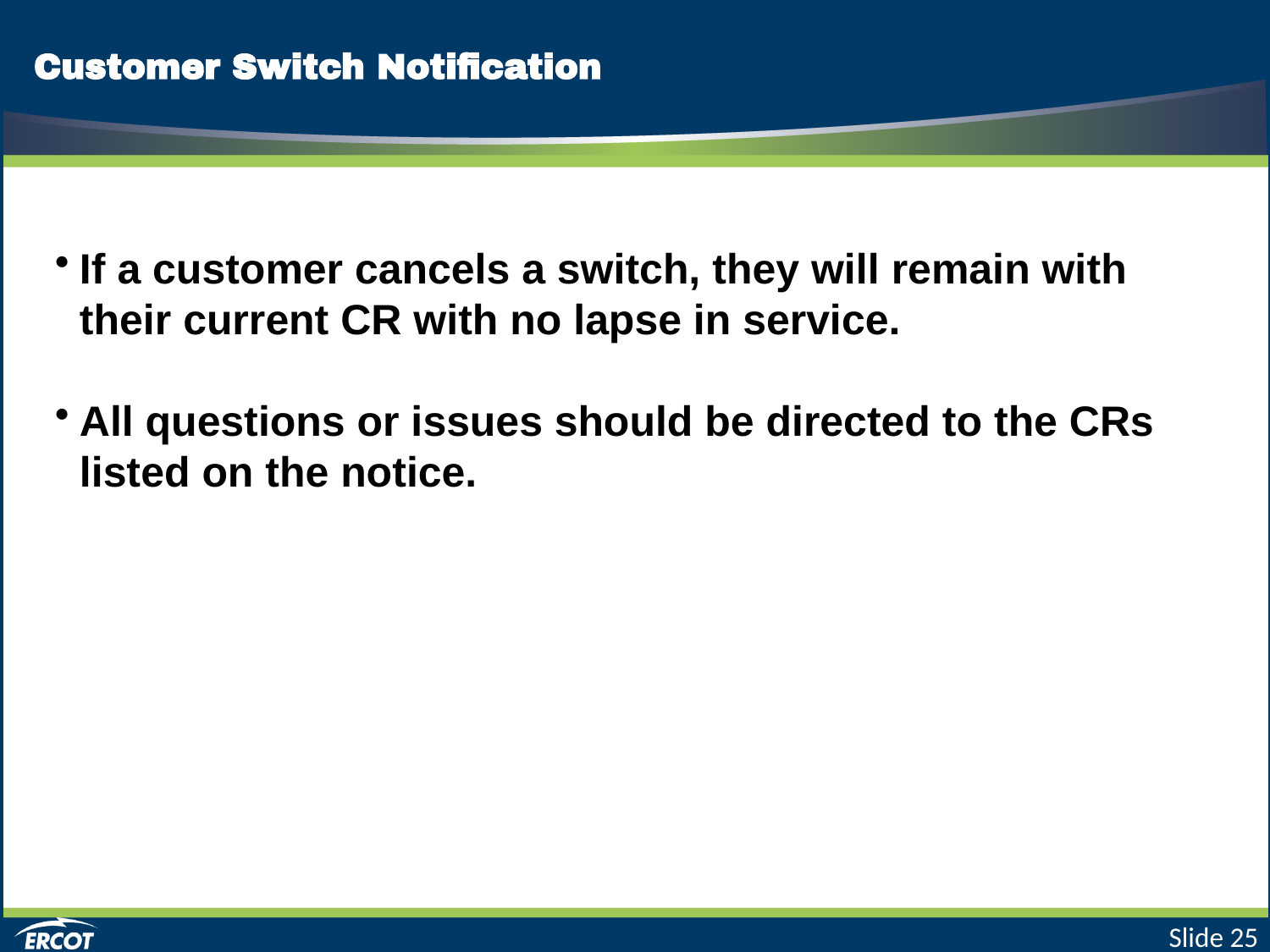

Customer Switch Notification

If a customer cancels a switch, they will remain with their current CR with no lapse in service.

All questions or issues should be directed to the CRs listed on the notice.